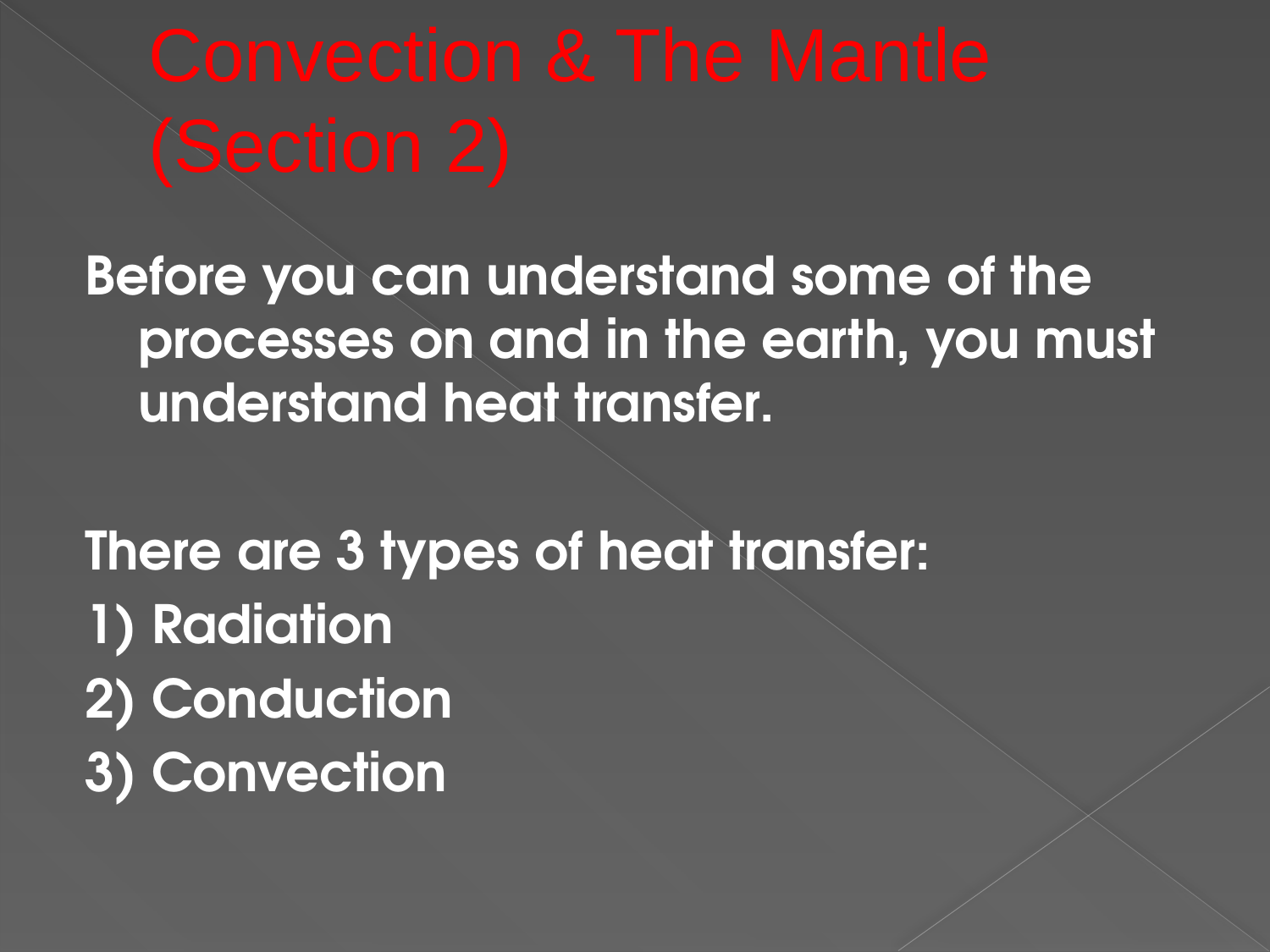

# Convection & The Mantle (Section 2)
Before you can understand some of the processes on and in the earth, you must understand heat transfer.

There are 3 types of heat transfer:
1) Radiation
2) Conduction
3) Convection